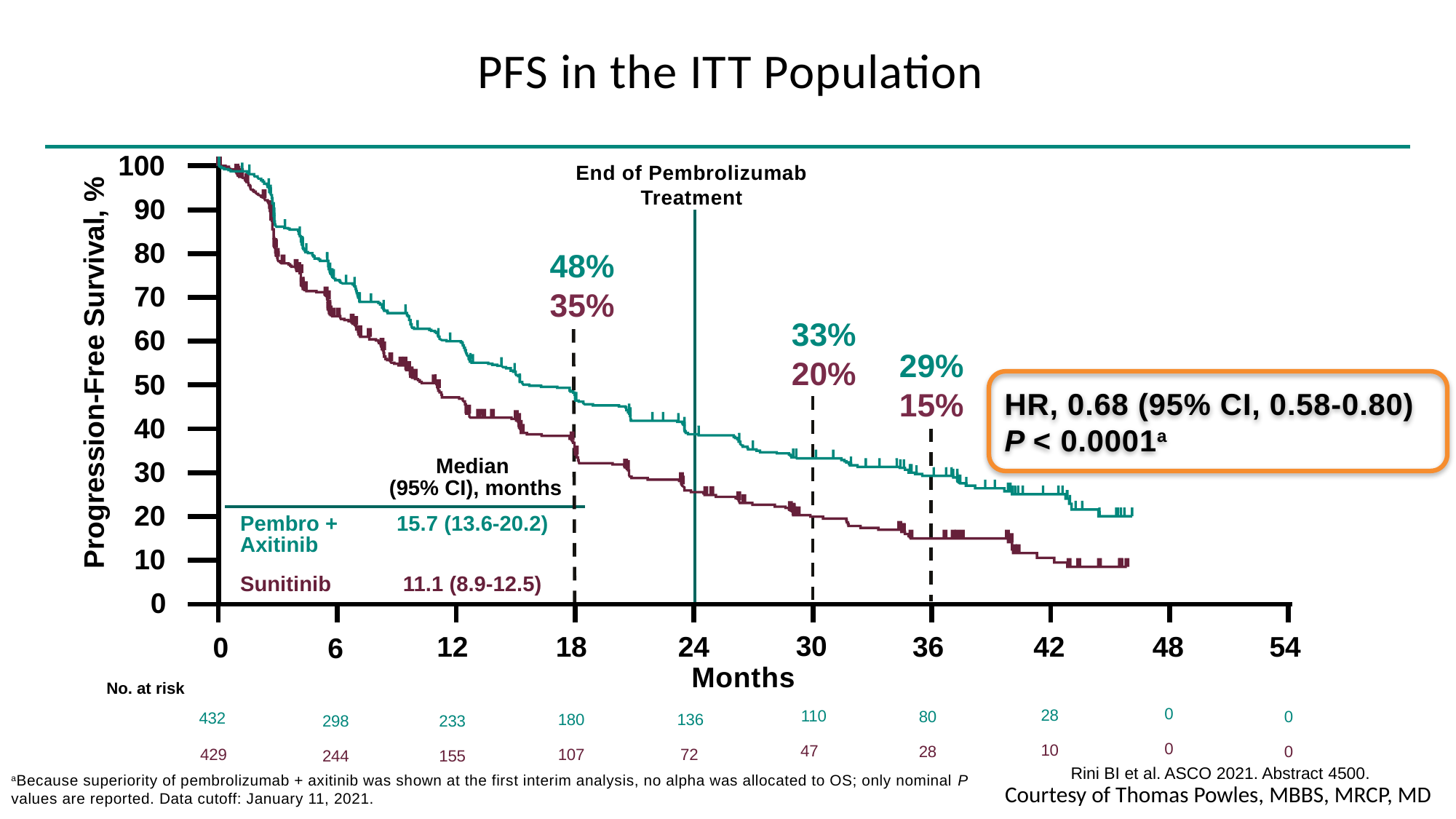

PFS in the ITT Population

100

90

80

70

60

50

40

30

20

10

0

30
12
18
24
36
42
48
54
0
6

End of Pembrolizumab Treatment
48%
35%
33%
20%
29%
15%
Progression-Free Survival, %
HR, 0.68 (95% CI, 0.58-0.80)
P < 0.0001a
|  | Median (95% CI), months |
| --- | --- |
| Pembro + Axitinib | 15.7 (13.6-20.2) |
| Sunitinib | 11.1 (8.9-12.5) |
Months
No. at risk
0
28
110
80
432
180
136
298
233
10
47
28
429
107
72
244
155
0
0
0
Rini BI et al. ASCO 2021. Abstract 4500.
aBecause superiority of pembrolizumab + axitinib was shown at the first interim analysis, no alpha was allocated to OS; only nominal P values are reported. Data cutoff: January 11, 2021.
Courtesy of Thomas Powles, MBBS, MRCP, MD